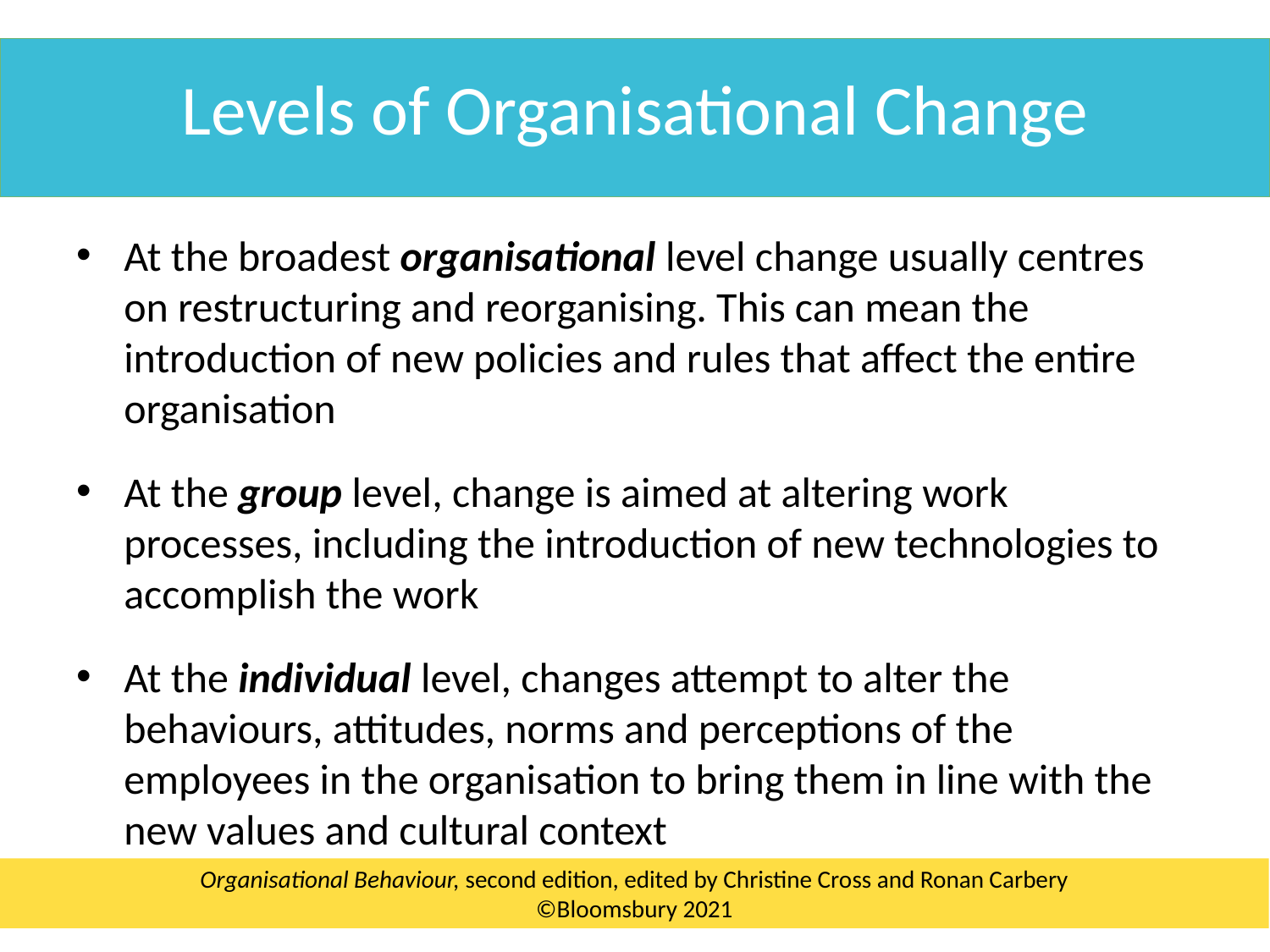

Levels of Organisational Change
At the broadest organisational level change usually centres on restructuring and reorganising. This can mean the introduction of new policies and rules that affect the entire organisation

At the group level, change is aimed at altering work processes, including the introduction of new technologies to accomplish the work

At the individual level, changes attempt to alter the behaviours, attitudes, norms and perceptions of the employees in the organisation to bring them in line with the new values and cultural context